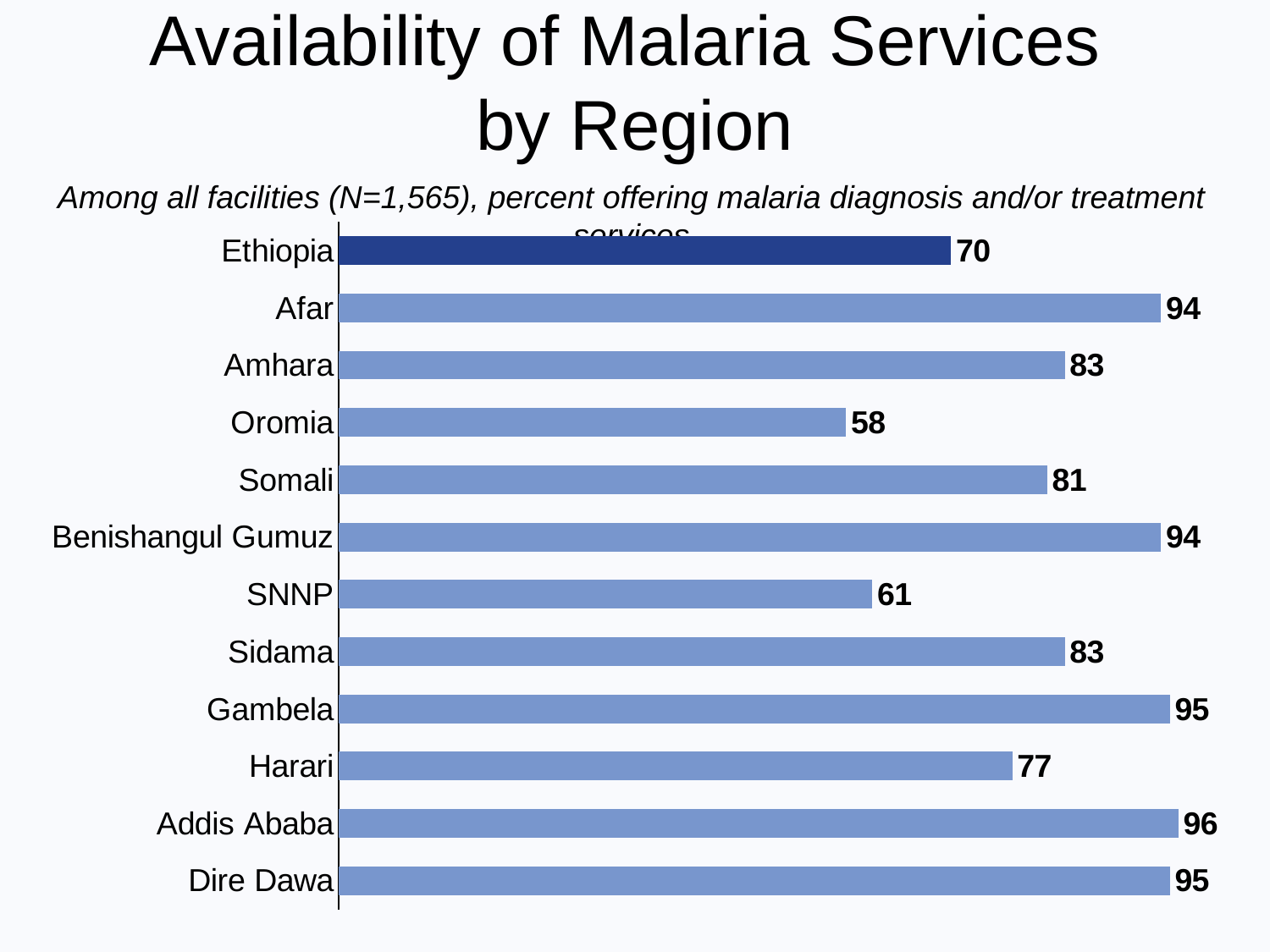

Availability of Malaria Services
by Region
Among all facilities (N=1,565), percent offering malaria diagnosis and/or treatment services

### Chart

| Category | All basic client services |
|---|---|
| Ethiopia | 70.0 |
| Afar | 94.0 |
| Amhara | 83.0 |
| Oromia | 58.0 |
| Somali | 81.0 |
| Benishangul Gumuz | 94.0 |
| SNNP | 61.0 |
| Sidama | 83.0 |
| Gambela | 95.0 |
| Harari | 77.0 |
| Addis Ababa | 96.0 |
| Dire Dawa | 95.0 |